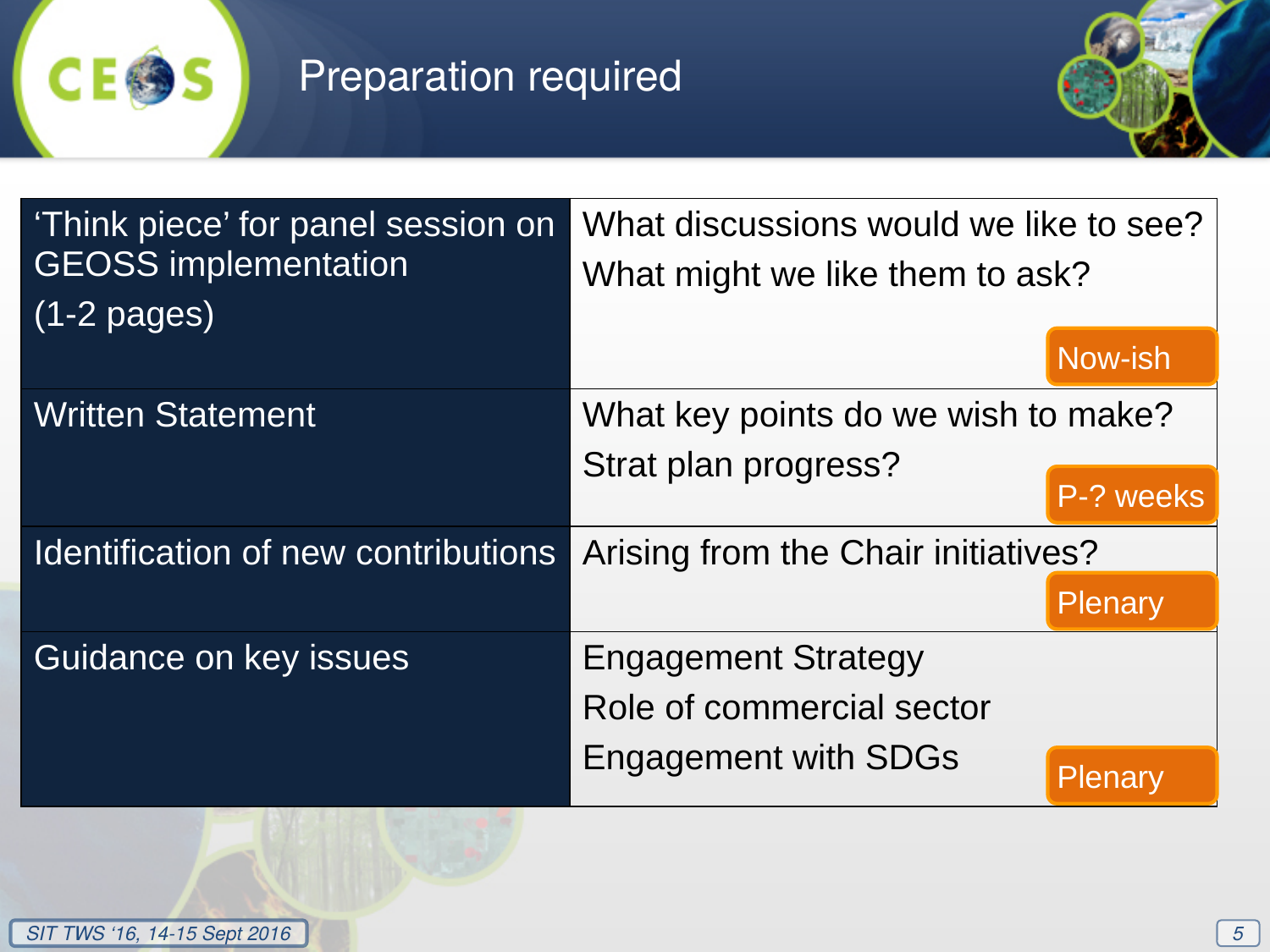

Preparation required
| ‘Think piece’ for panel session on GEOSS implementation (1-2 pages) | What discussions would we like to see? What might we like them to ask? |
| --- | --- |
| Written Statement | What key points do we wish to make? Strat plan progress? |
| Identification of new contributions | Arising from the Chair initiatives? |
| Guidance on key issues | Engagement Strategy Role of commercial sector Engagement with SDGs |
Now-ish
P-? weeks
Plenary
Plenary
5